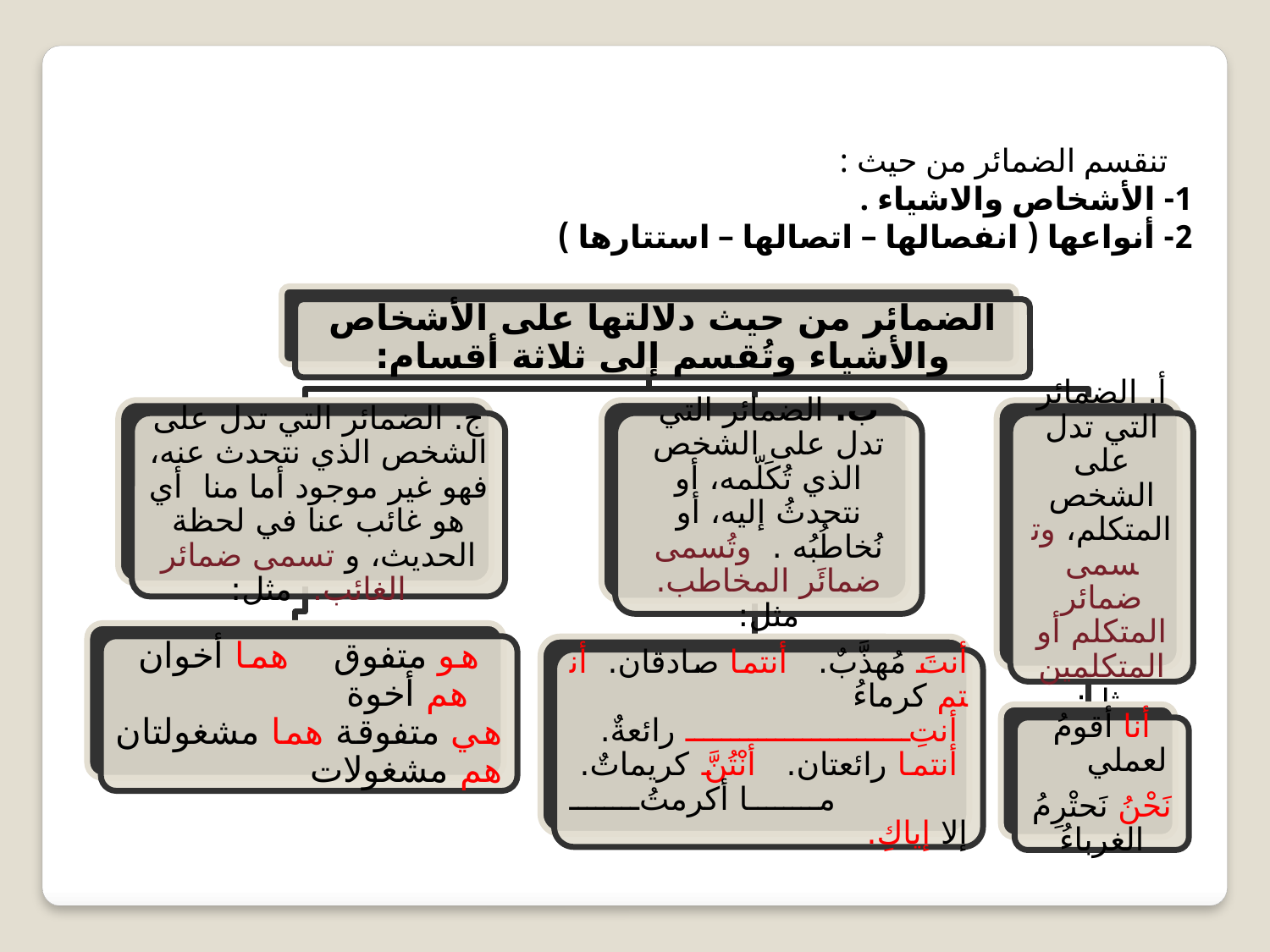

تنقسم الضمائر من حيث :
1- الأشخاص والاشياء .
2- أنواعها ( انفصالها – اتصالها – استتارها )

القسم الأول

الضمائر من حيث دلالتها على الأشخاص والأشياء وتُقسم إلى ثلاثة أقسام:
ج. الضمائر التي تدل على الشخص الذي نتحدث عنه، فهو غير موجود أما منا  أي هو غائب عنا في لحظة الحديث، و تسمى ضمائر الغائب.  مثل:
  هو متفوق    هما أخوان      هم أخوة
هي متفوقة هما مشغولتان هم مشغولات
ب. الضمائر التي تدل على الشخص الذي تُكَلّمه، أو نتحدثُ إليه، أو نُخاطُبُه .  وتُسمى ضمائَر المخاطب. مثل:
أنتَ مُهذَّبٌ.   أنتما صادقان.  أنتم كرماءُ
 أنتِ رائعةٌ.     أنتما رائعتان.   أنْتُنَّ كريماتٌ.              ما أكرمتُ إلا إياكِ.
أ. الضمائر التي تدل على الشخص المتكلم، وتسمى ضمائر المتكلم أو المتكلمين مثل:
أنا أقومُ لعملي
نَحْنُ نَحتْرِمُ الغرباءُ